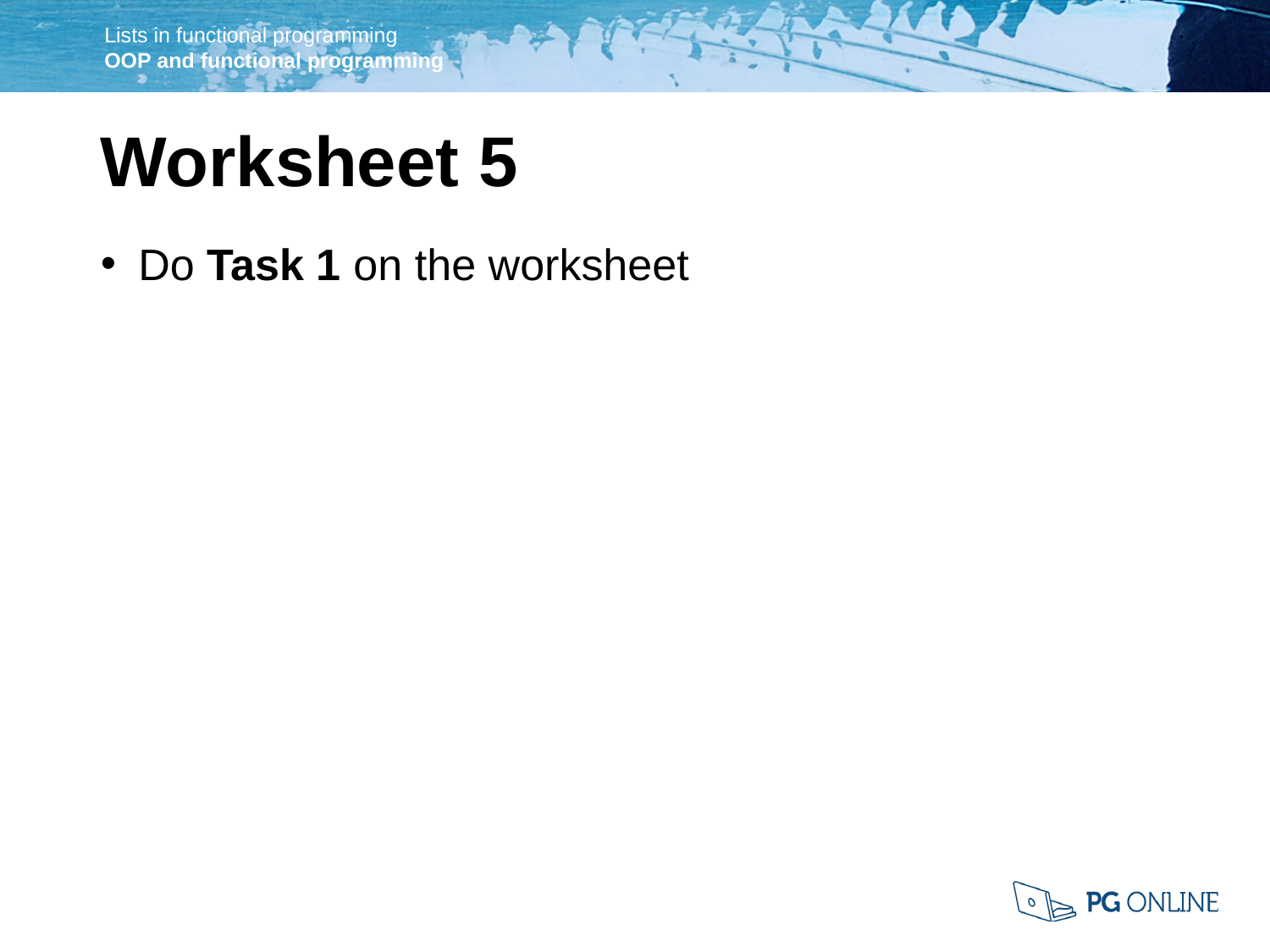

Worksheet 5

Do Task 1 on the worksheet